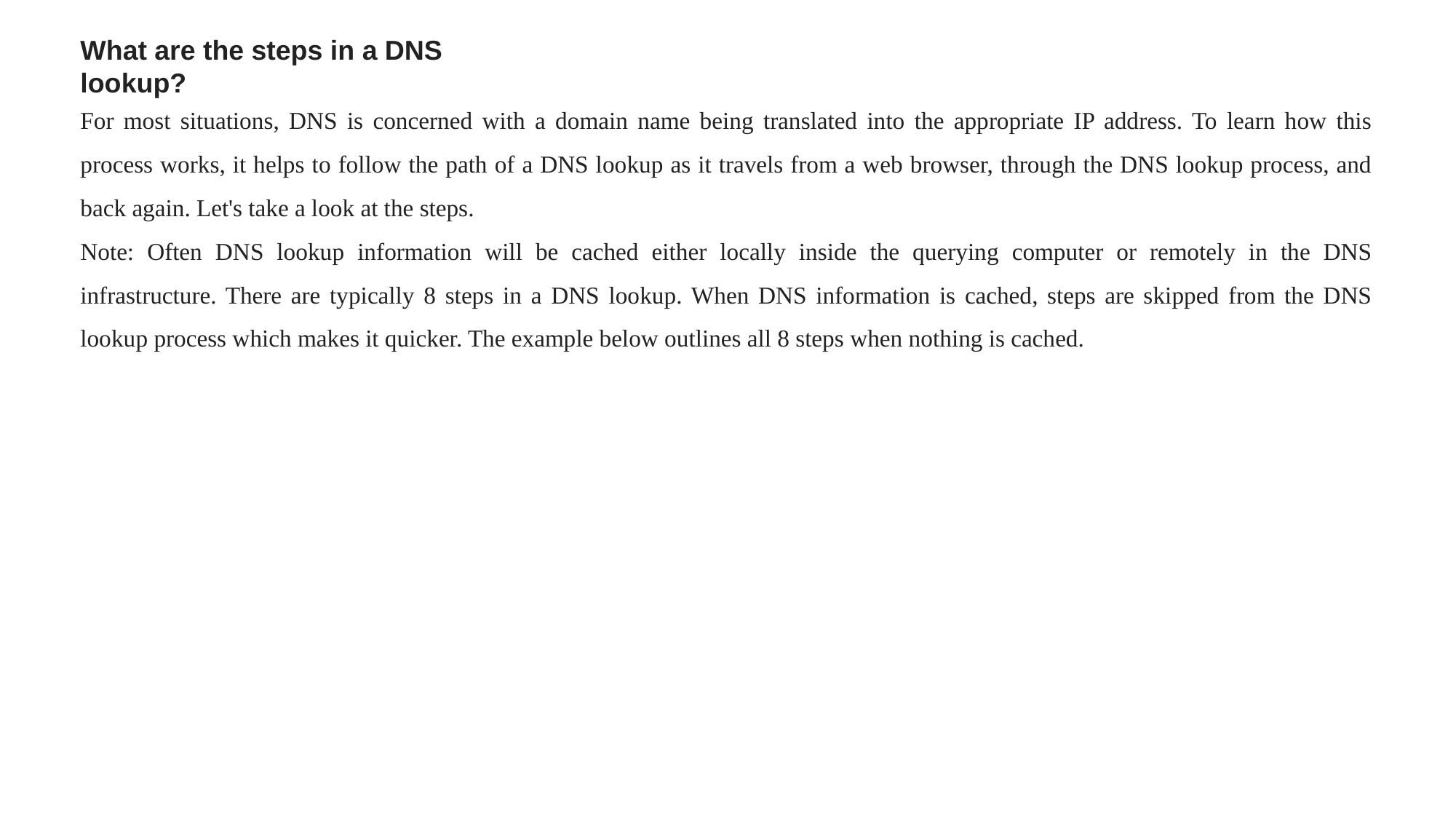

What are the steps in a DNS lookup?
For most situations, DNS is concerned with a domain name being translated into the appropriate IP address. To learn how this process works, it helps to follow the path of a DNS lookup as it travels from a web browser, through the DNS lookup process, and back again. Let's take a look at the steps.
Note: Often DNS lookup information will be cached either locally inside the querying computer or remotely in the DNS infrastructure. There are typically 8 steps in a DNS lookup. When DNS information is cached, steps are skipped from the DNS lookup process which makes it quicker. The example below outlines all 8 steps when nothing is cached.